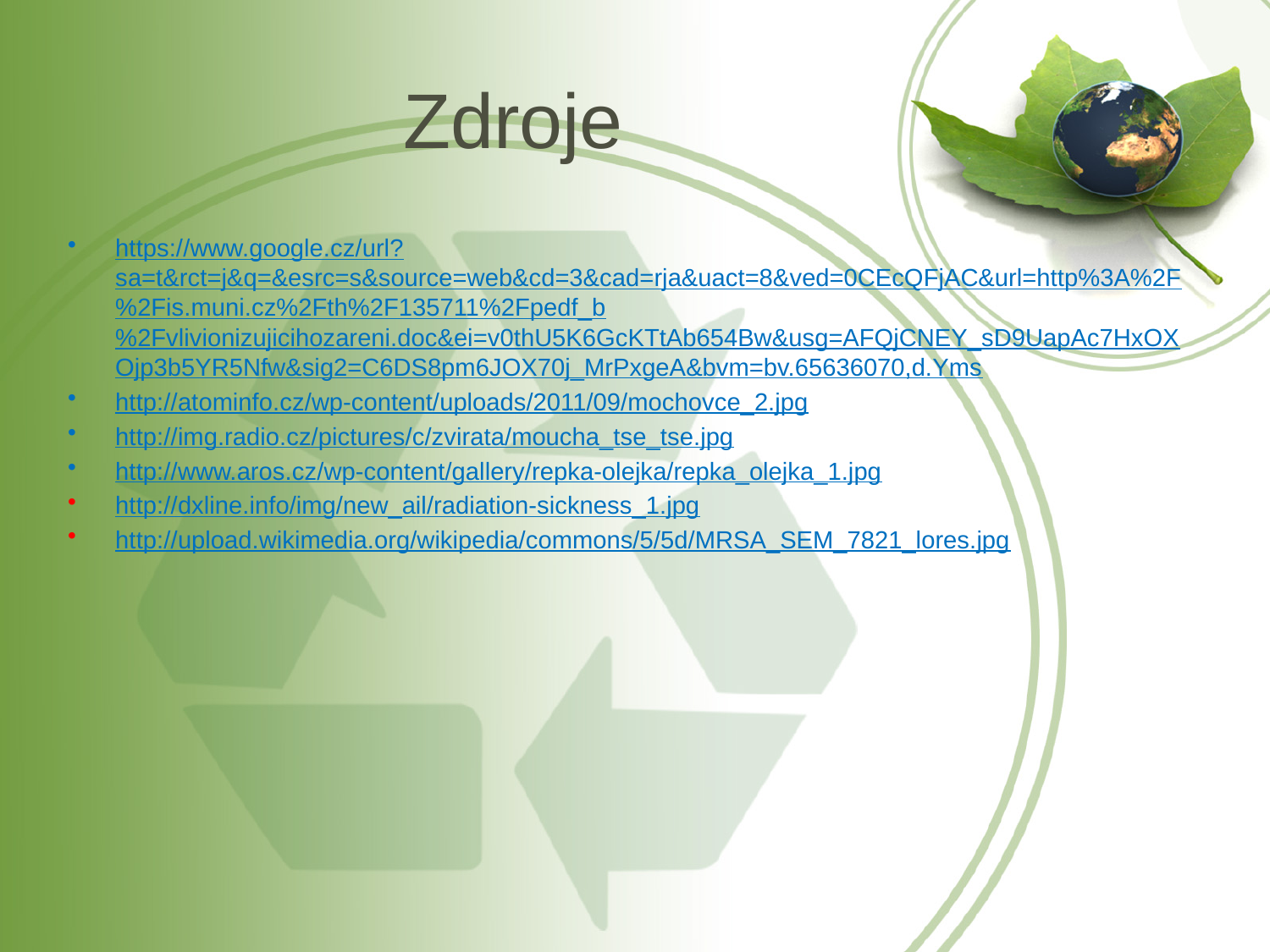

# Zdroje
https://www.google.cz/url?sa=t&rct=j&q=&esrc=s&source=web&cd=3&cad=rja&uact=8&ved=0CEcQFjAC&url=http%3A%2F%2Fis.muni.cz%2Fth%2F135711%2Fpedf_b%2Fvlivionizujicihozareni.doc&ei=v0thU5K6GcKTtAb654Bw&usg=AFQjCNEY_sD9UapAc7HxOXOjp3b5YR5Nfw&sig2=C6DS8pm6JOX70j_MrPxgeA&bvm=bv.65636070,d.Yms
http://atominfo.cz/wp-content/uploads/2011/09/mochovce_2.jpg
http://img.radio.cz/pictures/c/zvirata/moucha_tse_tse.jpg
http://www.aros.cz/wp-content/gallery/repka-olejka/repka_olejka_1.jpg
http://dxline.info/img/new_ail/radiation-sickness_1.jpg
http://upload.wikimedia.org/wikipedia/commons/5/5d/MRSA_SEM_7821_lores.jpg